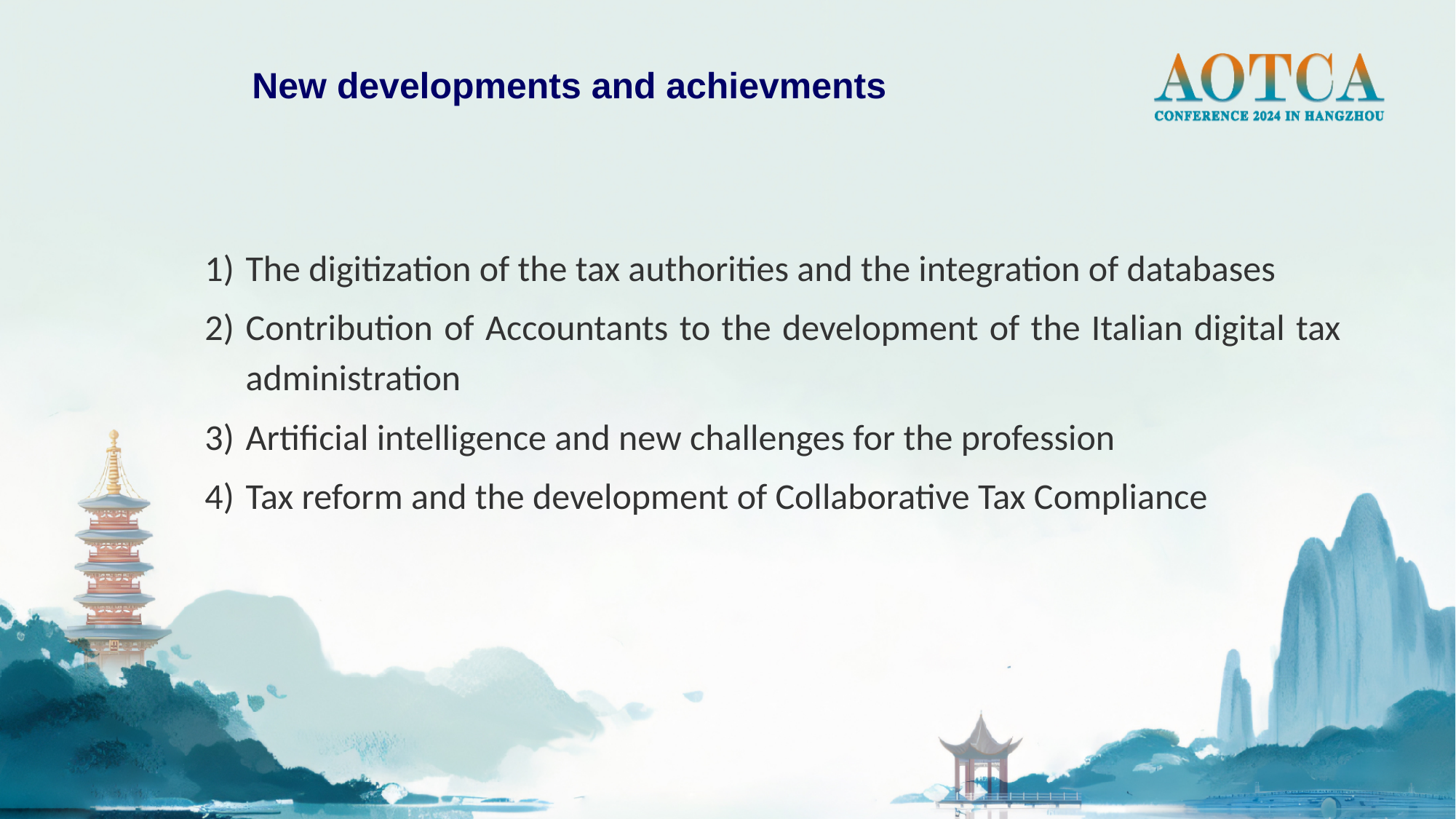

New developments and achievments
The digitization of the tax authorities and the integration of databases
Contribution of Accountants to the development of the Italian digital tax administration
Artificial intelligence and new challenges for the profession
Tax reform and the development of Collaborative Tax Compliance